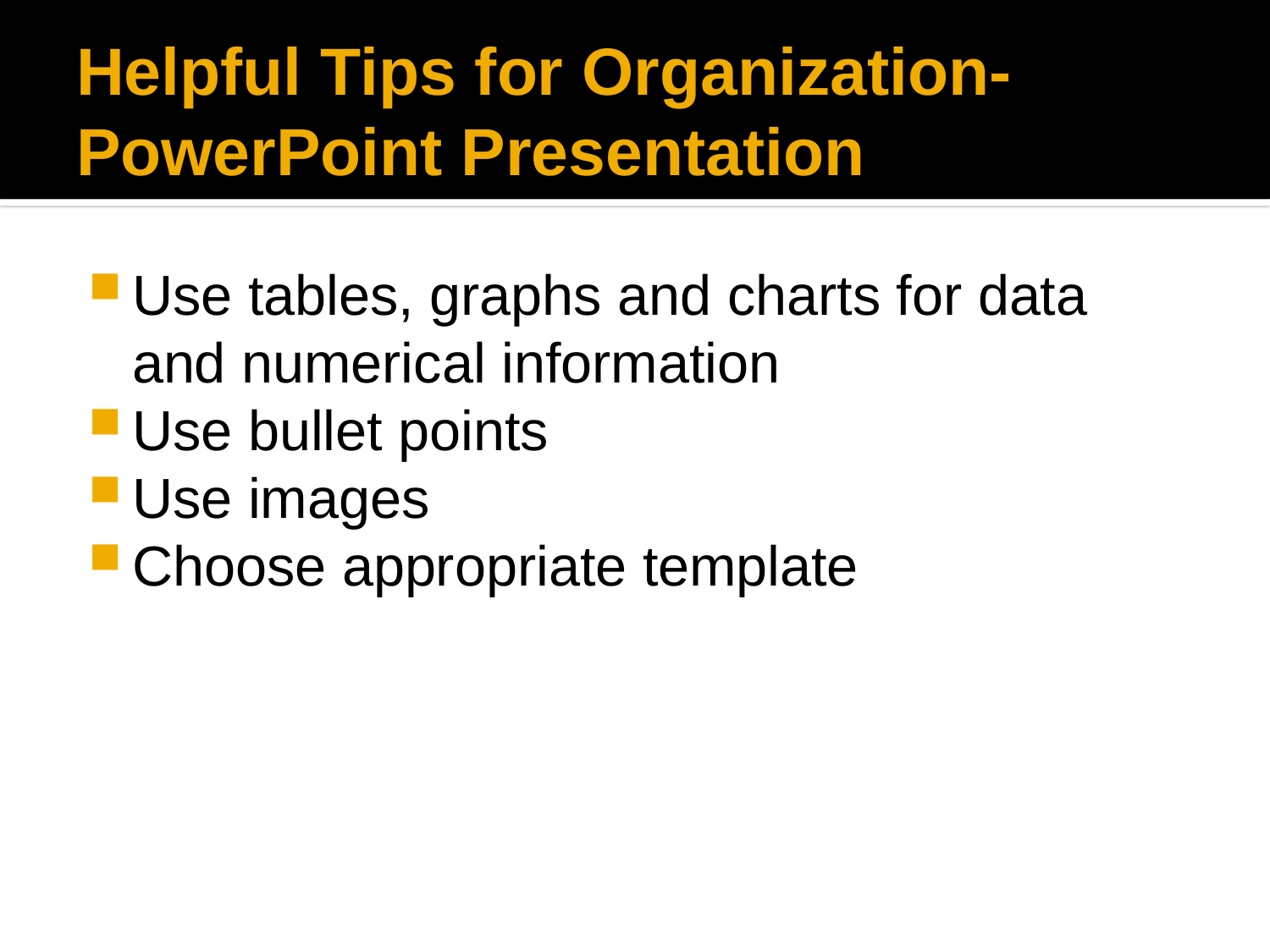

# Helpful Tips for Organization- PowerPoint Presentation
Use tables, graphs and charts for data and numerical information
Use bullet points
Use images
Choose appropriate template